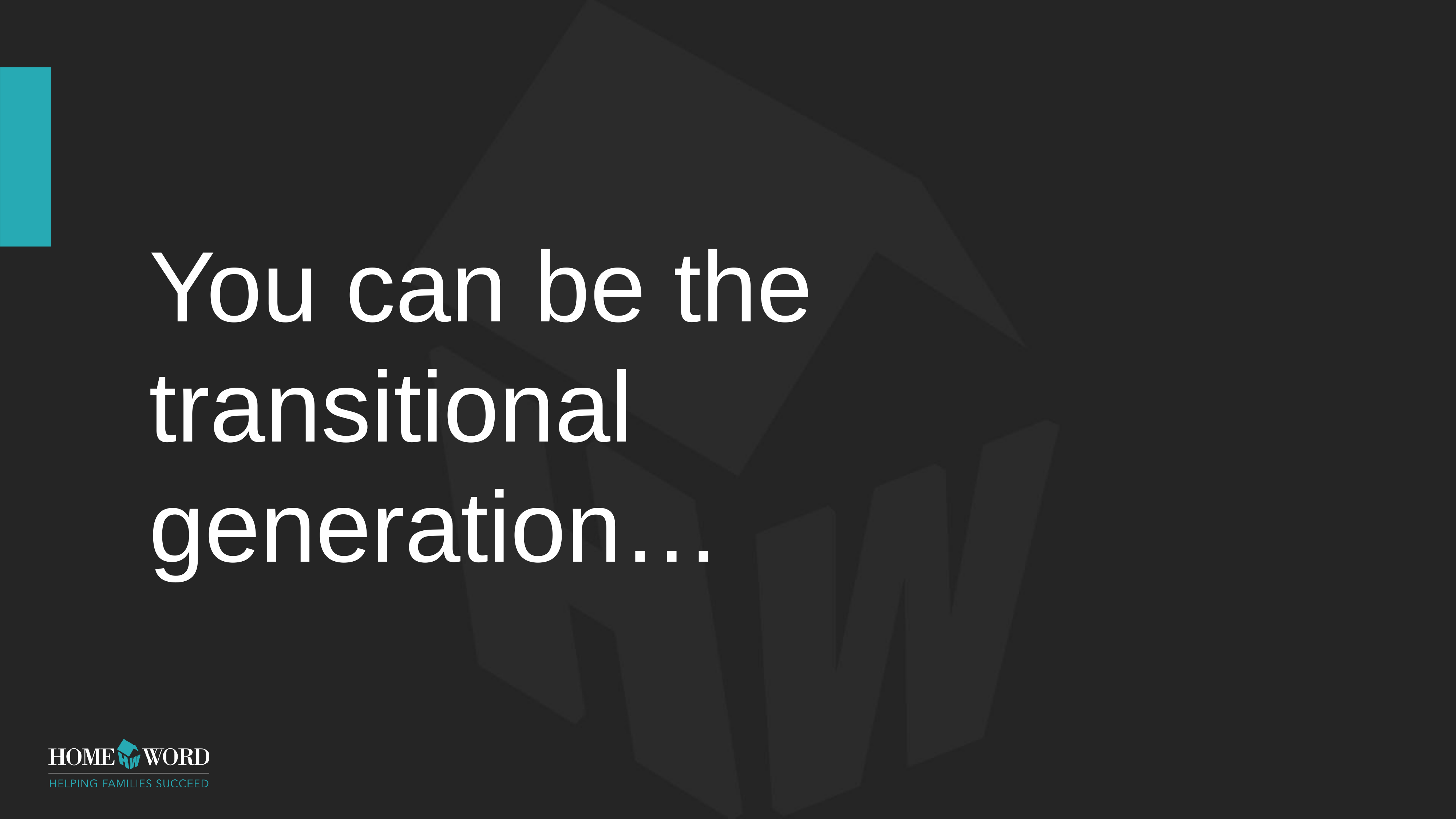

# You can be the transitional generation…